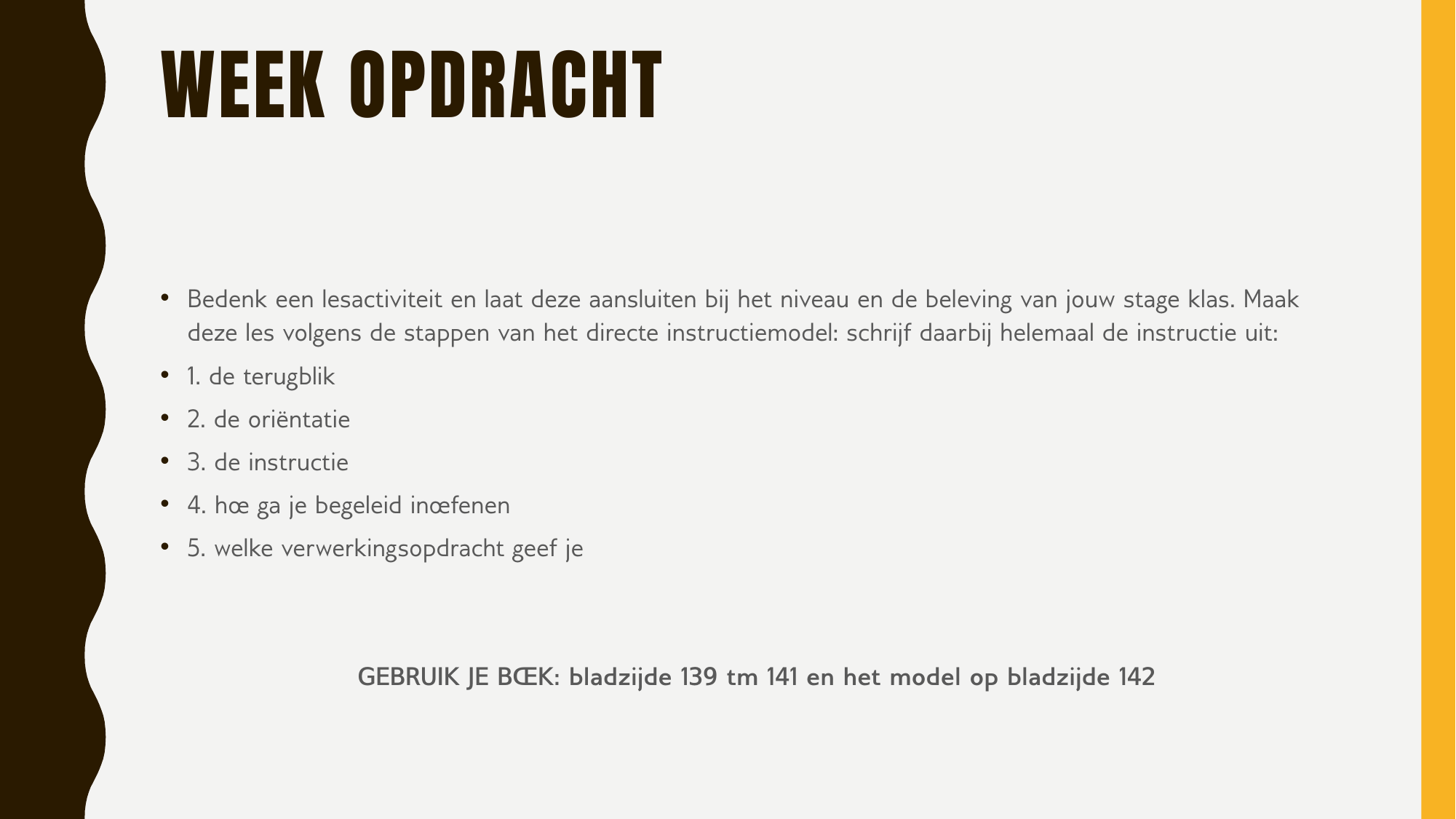

# Week opdracht
Bedenk een lesactiviteit en laat deze aansluiten bij het niveau en de beleving van jouw stage klas. Maak deze les volgens de stappen van het directe instructiemodel: schrijf daarbij helemaal de instructie uit:
1. de terugblik
2. de oriëntatie
3. de instructie
4. hoe ga je begeleid inoefenen
5. welke verwerkingsopdracht geef je

GEBRUIK JE BOEK: bladzijde 139 tm 141 en het model op bladzijde 142